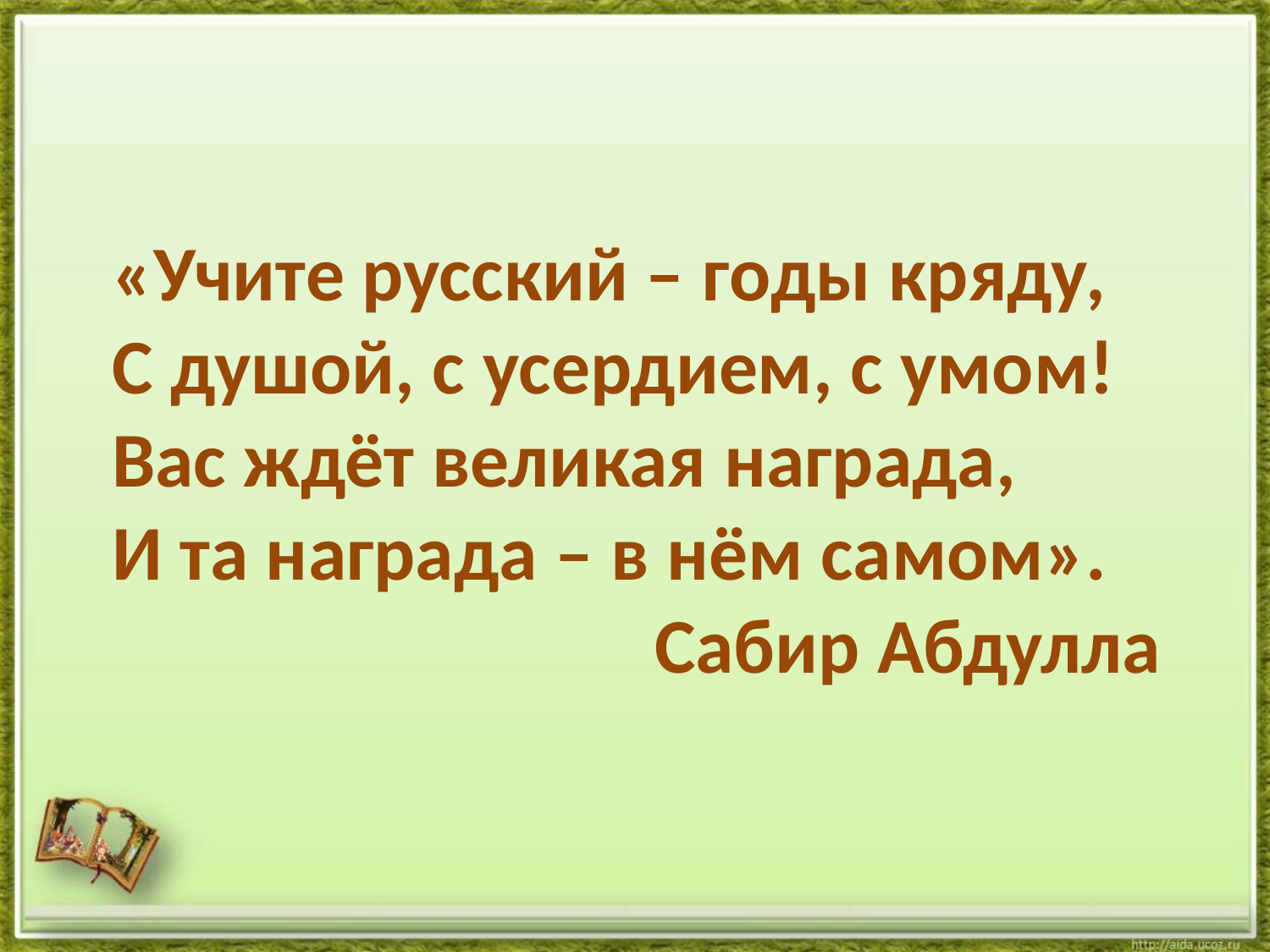

# «Учите русский – годы кряду, С душой, с усердием, с умом! Вас ждёт великая награда, И та награда – в нём самом». Сабир Абдулла